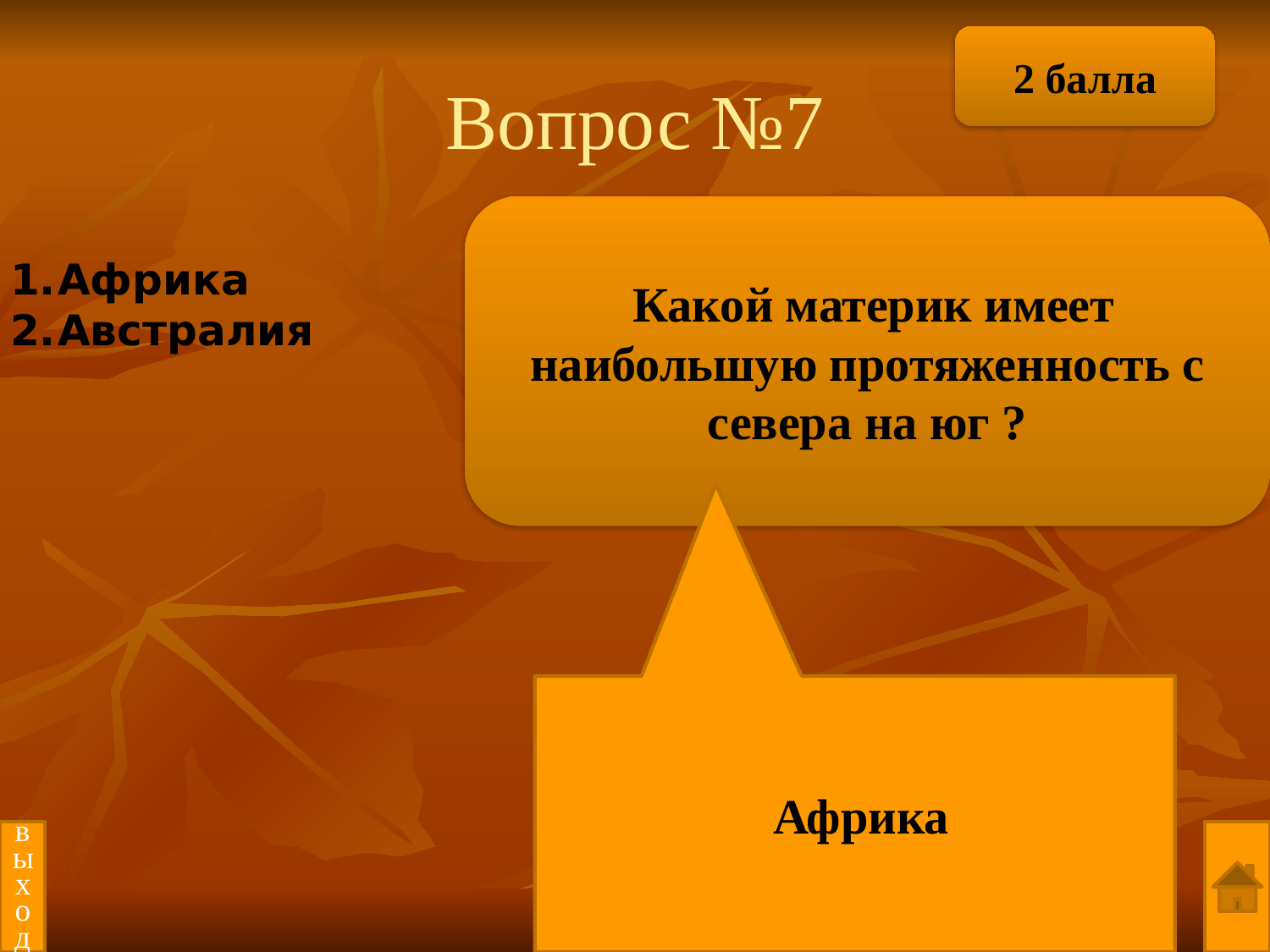

2 балла
# Вопрос №7
 Какой материк имеет наибольшую протяженность с севера на юг ?
Африка
Австралия

 Африка
выход